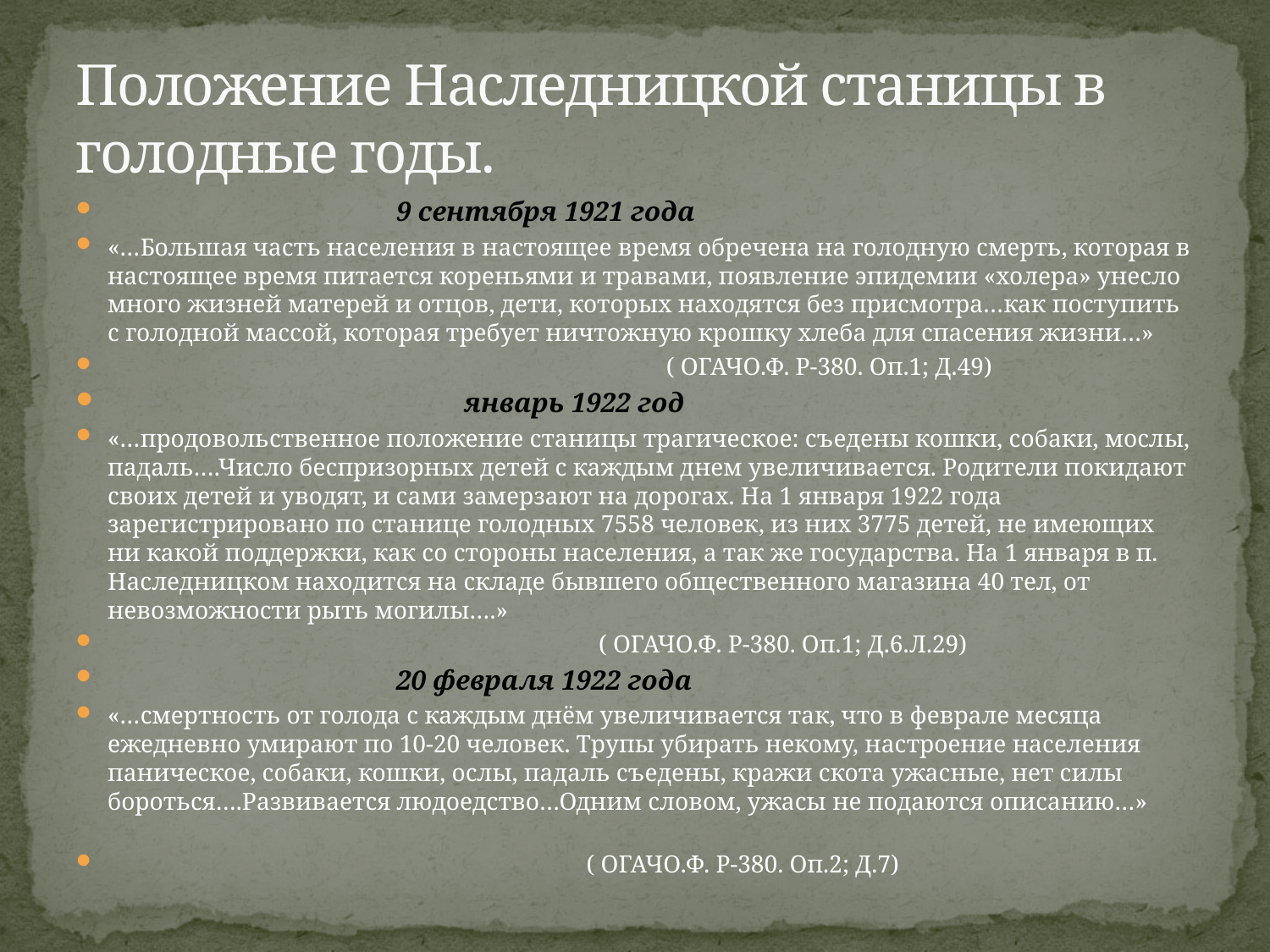

# Положение Наследницкой станицы в голодные годы.
                                               9 сентября 1921 года
«…Большая часть населения в настоящее время обречена на голодную смерть, которая в настоящее время питается кореньями и травами, появление эпидемии «холера» унесло много жизней матерей и отцов, дети, которых находятся без присмотра…как поступить с голодной массой, которая требует ничтожную крошку хлеба для спасения жизни…»
                                                                                           ( ОГАЧО.Ф. Р-380. Оп.1; Д.49)
                                                   январь 1922 год
«…продовольственное положение станицы трагическое: съедены кошки, собаки, мослы, падаль….Число беспризорных детей с каждым днем увеличивается. Родители покидают своих детей и уводят, и сами замерзают на дорогах. На 1 января 1922 года зарегистрировано по станице голодных 7558 человек, из них 3775 детей, не имеющих ни какой поддержки, как со стороны населения, а так же государства. На 1 января в п. Наследницком находится на складе бывшего общественного магазина 40 тел, от невозможности рыть могилы….»
                                                                                ( ОГАЧО.Ф. Р-380. Оп.1; Д.6.Л.29)
                                               20 февраля 1922 года
«…смертность от голода с каждым днём увеличивается так, что в феврале месяца ежедневно умирают по 10-20 человек. Трупы убирать некому, настроение населения паническое, собаки, кошки, ослы, падаль съедены, кражи скота ужасные, нет силы бороться….Развивается людоедство…Одним словом, ужасы не подаются описанию…»
                                                                              ( ОГАЧО.Ф. Р-380. Оп.2; Д.7)